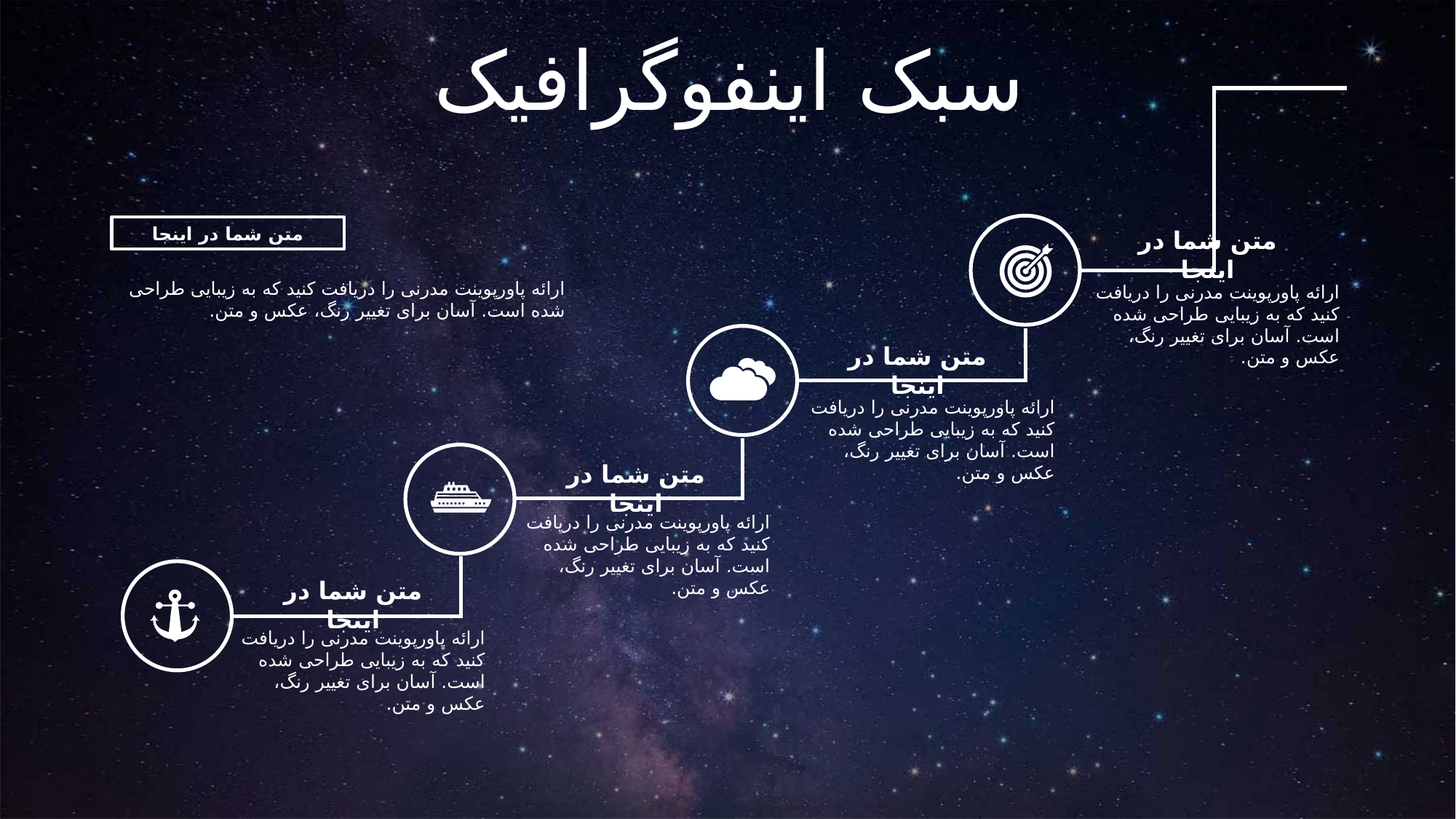

سبک اینفوگرافیک

متن شما در اینجا
متن شما در اینجا

ارائه پاورپوینت مدرنی را دریافت کنید که به زیبایی طراحی شده است. آسان برای تغییر رنگ، عکس و متن.
ارائه پاورپوینت مدرنی را دریافت کنید که به زیبایی طراحی شده است. آسان برای تغییر رنگ، عکس و متن.

متن شما در اینجا

ارائه پاورپوینت مدرنی را دریافت کنید که به زیبایی طراحی شده است. آسان برای تغییر رنگ، عکس و متن.

متن شما در اینجا

ارائه پاورپوینت مدرنی را دریافت کنید که به زیبایی طراحی شده است. آسان برای تغییر رنگ، عکس و متن.

متن شما در اینجا

ارائه پاورپوینت مدرنی را دریافت کنید که به زیبایی طراحی شده است. آسان برای تغییر رنگ، عکس و متن.